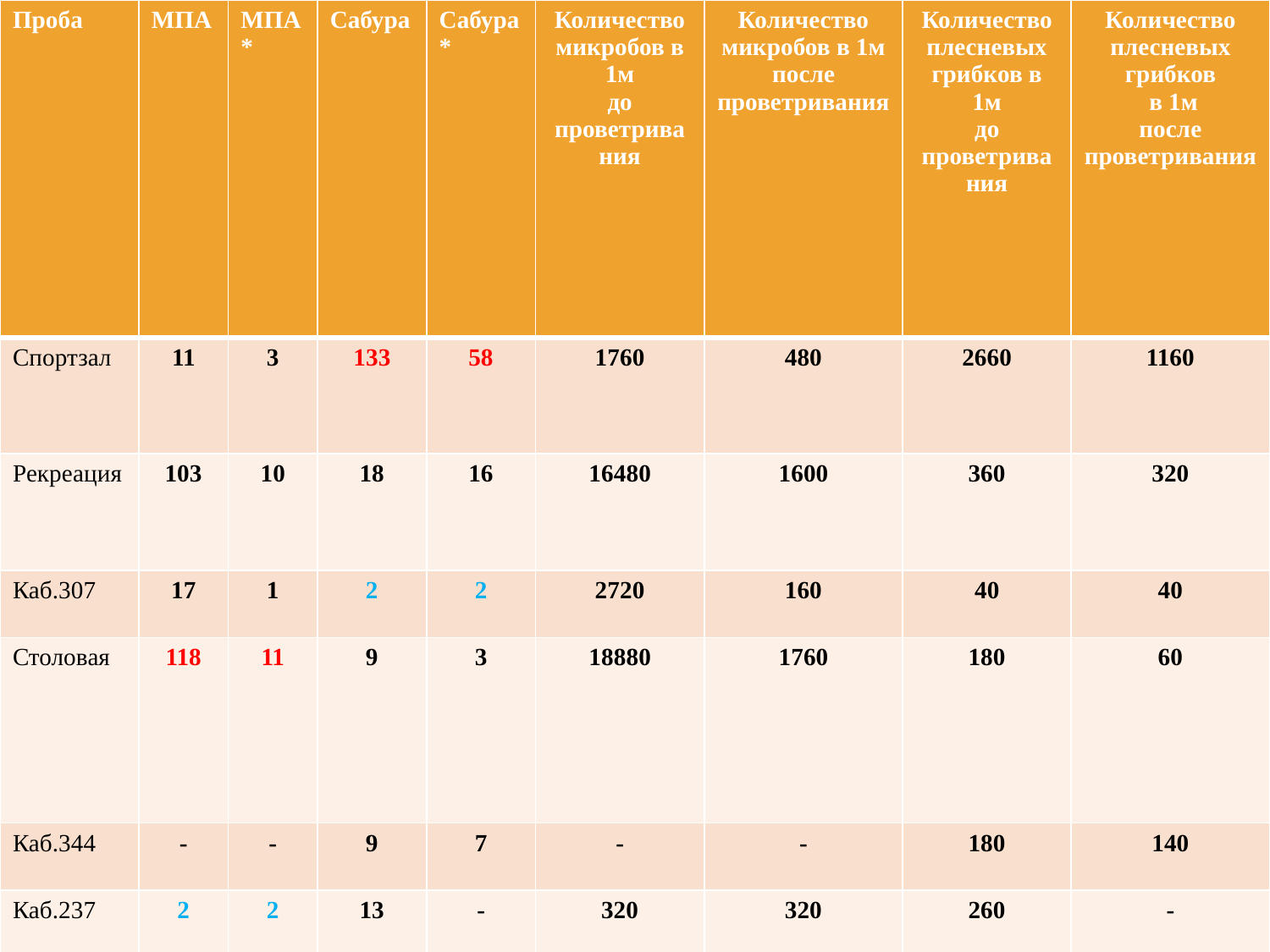

| Проба | МПА | МПА\* | Сабура | Сабура\* | Количество микробов в 1м до проветривания | Количество микробов в 1м после проветривания | Количество плесневых грибков в 1м до проветривания | Количество плесневых грибков в 1м после проветривания |
| --- | --- | --- | --- | --- | --- | --- | --- | --- |
| Спортзал | 11 | 3 | 133 | 58 | 1760 | 480 | 2660 | 1160 |
| Рекреация | 103 | 10 | 18 | 16 | 16480 | 1600 | 360 | 320 |
| Каб.307 | 17 | 1 | 2 | 2 | 2720 | 160 | 40 | 40 |
| Столовая | 118 | 11 | 9 | 3 | 18880 | 1760 | 180 | 60 |
| Каб.344 | - | - | 9 | 7 | - | - | 180 | 140 |
| Каб.237 | 2 | 2 | 13 | - | 320 | 320 | 260 | - |
# Вычисления